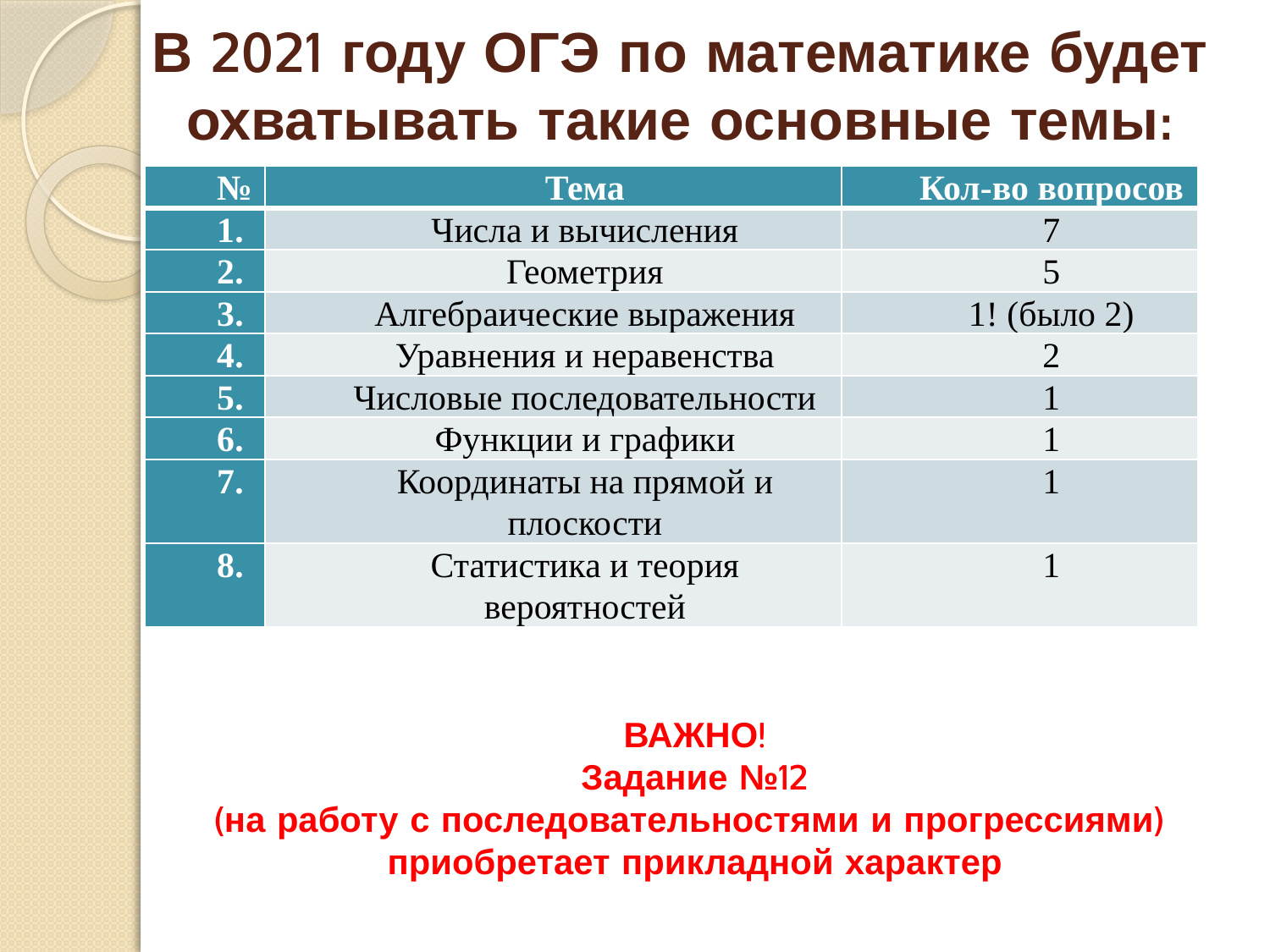

# В 2021 году ОГЭ по математике будет охватывать такие основные темы:
| № | Тема | Кол-во вопросов |
| --- | --- | --- |
| 1. | Числа и вычисления | 7 |
| 2. | Геометрия | 5 |
| 3. | Алгебраические выражения | 1! (было 2) |
| 4. | Уравнения и неравенства | 2 |
| 5. | Числовые последовательности | 1 |
| 6. | Функции и графики | 1 |
| 7. | Координаты на прямой и плоскости | 1 |
| 8. | Статистика и теория вероятностей | 1 |
ВАЖНО!
 Задание №12
(на работу с последовательностями и прогрессиями)
приобретает прикладной характер